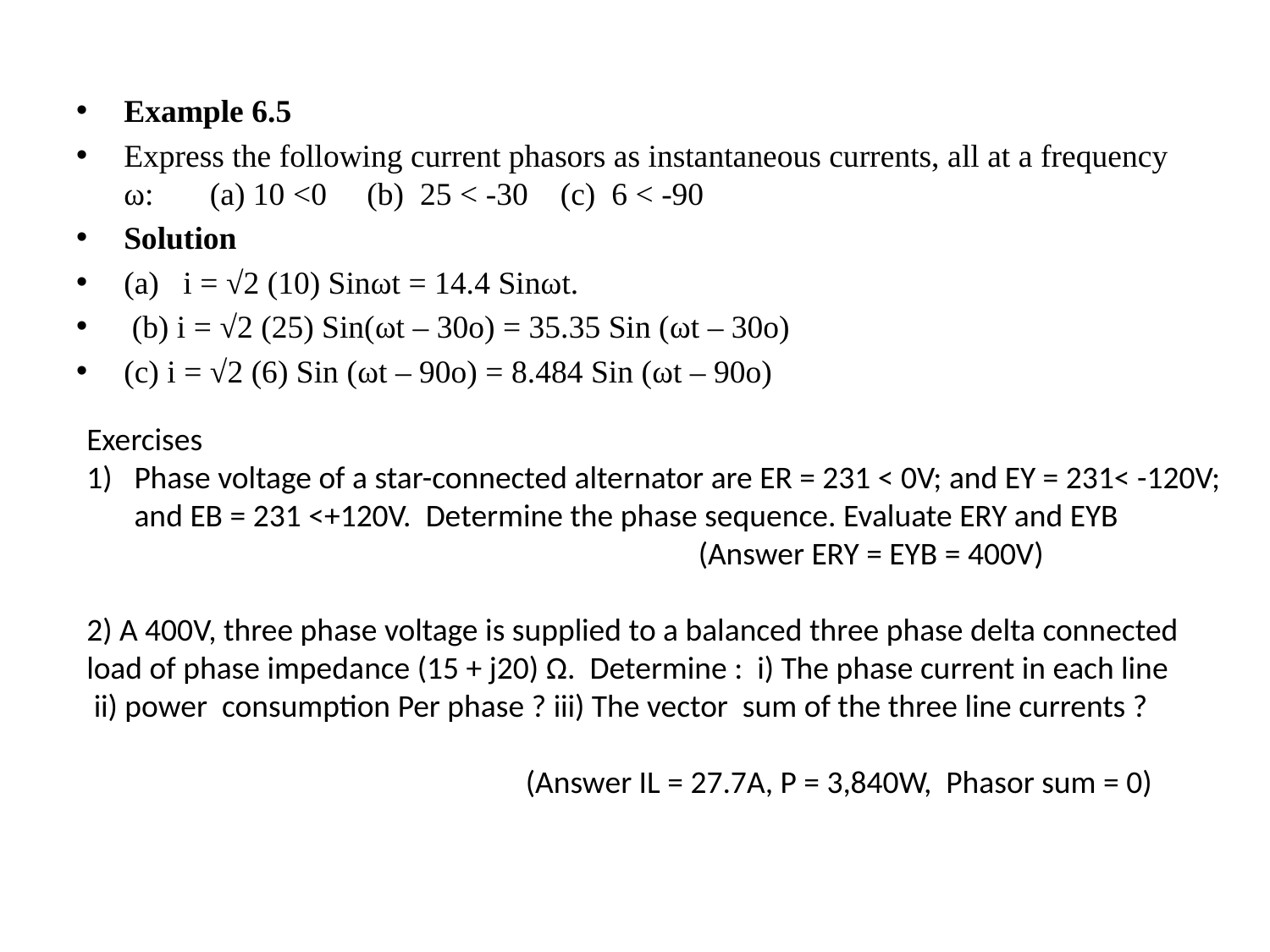

Example 6.5
Express the following current phasors as instantaneous currents, all at a frequency ω:       (a) 10 <0     (b)  25 < -30    (c)  6 < -90
Solution
(a)   i = √2 (10) Sinωt = 14.4 Sinωt.
 (b) i = √2 (25) Sin(ωt – 30o) = 35.35 Sin (ωt – 30o)
(c) i = √2 (6) Sin (ωt – 90o) = 8.484 Sin (ωt – 90o)
Exercises
Phase voltage of a star-connected alternator are ER = 231 < 0V; and EY = 231< -120V; and EB = 231 <+120V.  Determine the phase sequence. Evaluate ERY and EYB
                                                                                     (Answer ERY = EYB = 400V)

2) A 400V, three phase voltage is supplied to a balanced three phase delta connected load of phase impedance (15 + j20) Ω.  Determine :  i) The phase current in each line
 ii) power  consumption Per phase ? iii) The vector  sum of the three line currents ?

                                                             (Answer IL = 27.7A, P = 3,840W,  Phasor sum = 0)